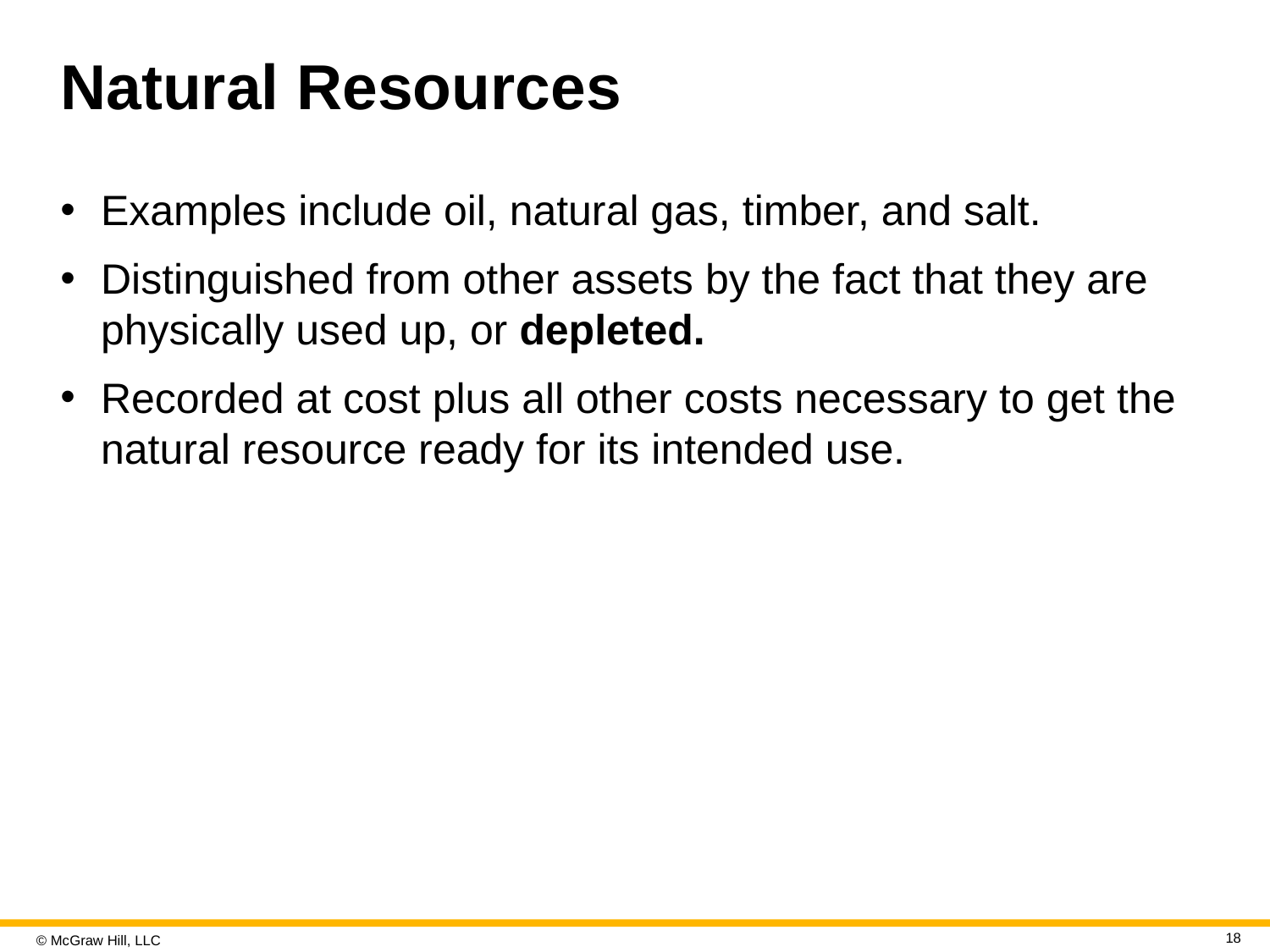

# Natural Resources
Examples include oil, natural gas, timber, and salt.
Distinguished from other assets by the fact that they are physically used up, or depleted.
Recorded at cost plus all other costs necessary to get the natural resource ready for its intended use.
18